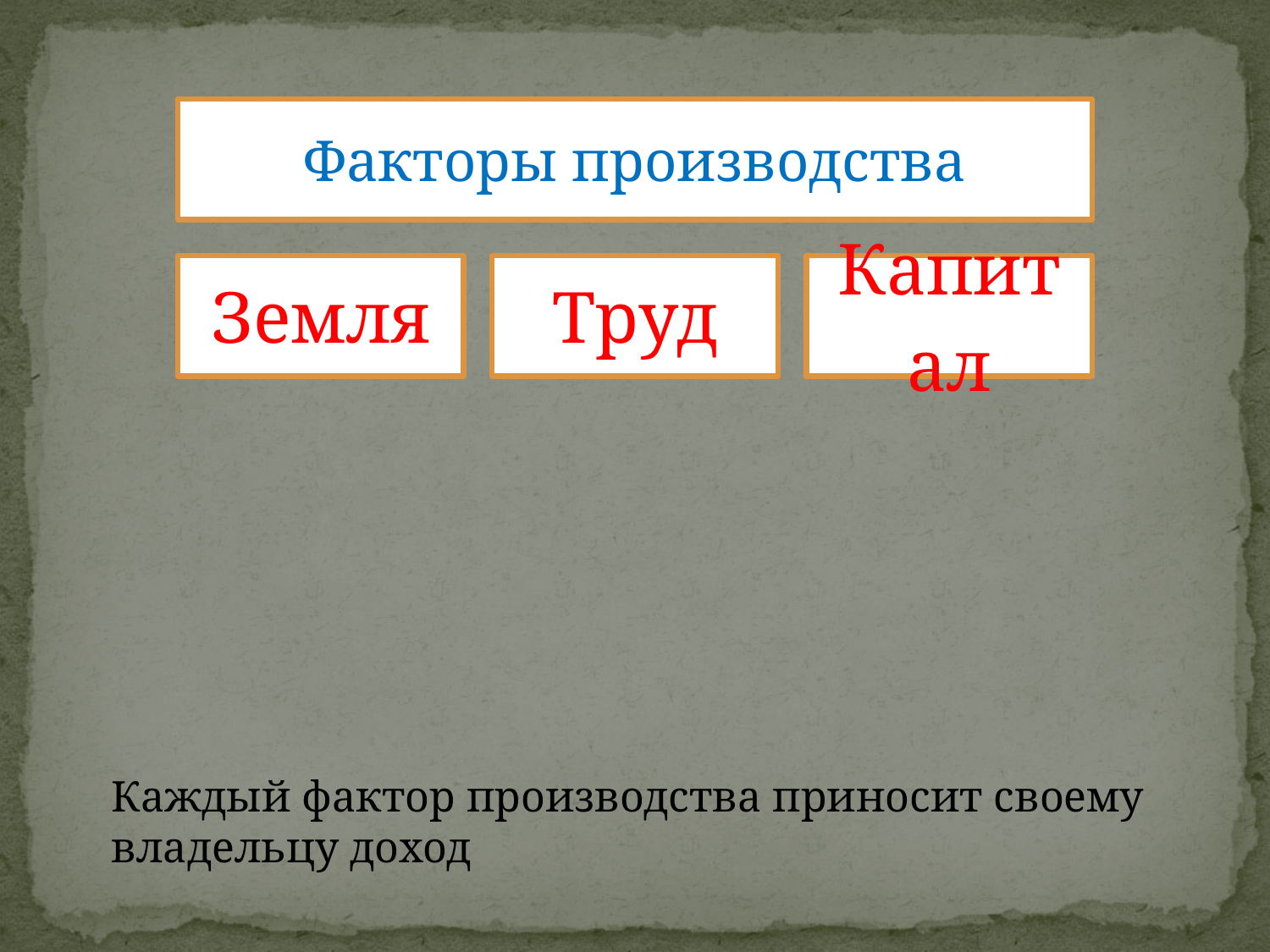

#
Факторы производства
Земля
Труд
Капитал
Каждый фактор производства приносит своему владельцу доход